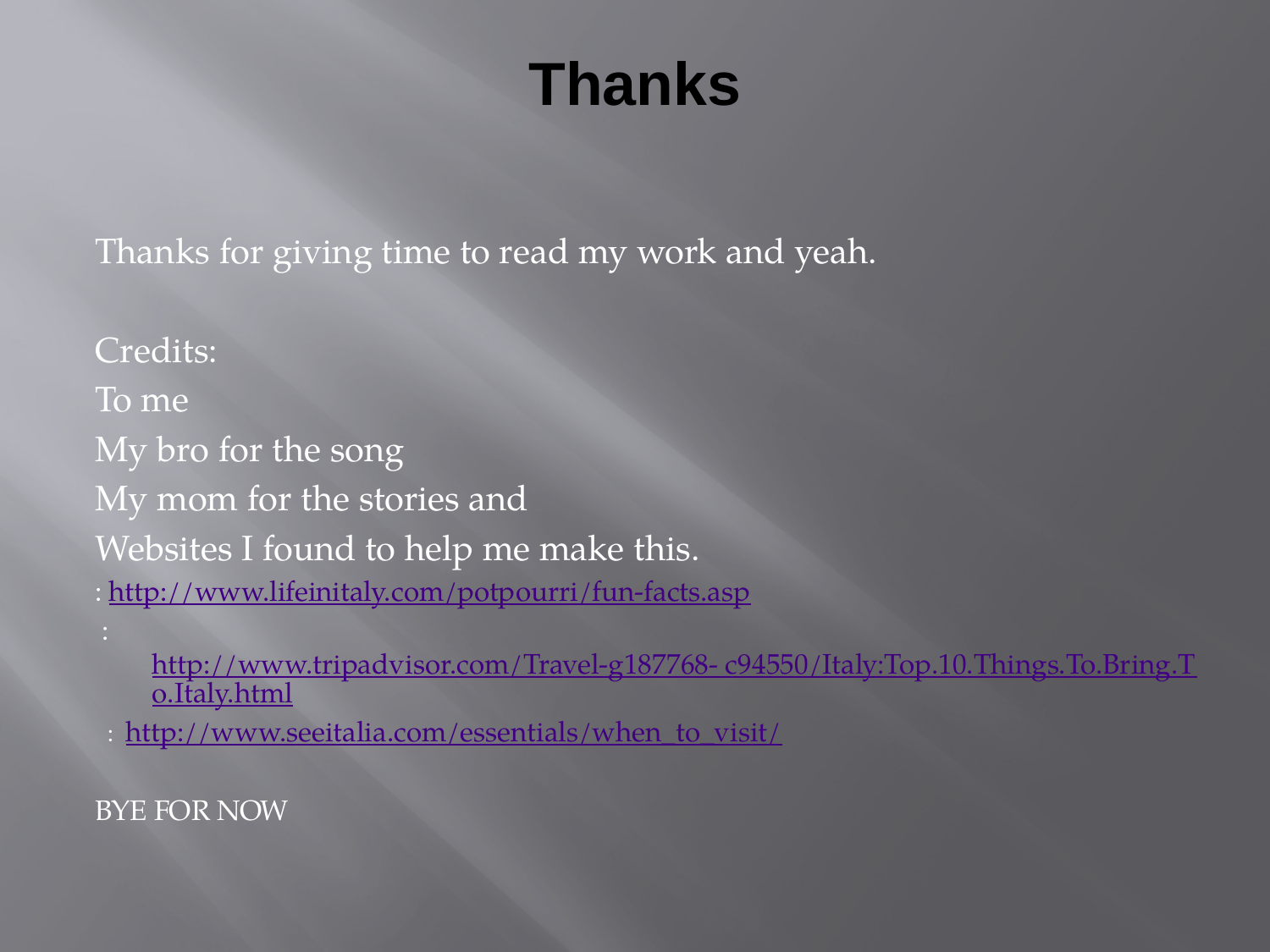

# Thanks
Thanks for giving time to read my work and yeah.

Credits:
To me
My bro for the song
My mom for the stories and
Websites I found to help me make this.
: http://www.lifeinitaly.com/potpourri/fun-facts.asp
 :  http://www.tripadvisor.com/Travel-g187768- c94550/Italy:Top.10.Things.To.Bring.To.Italy.html
  :  http://www.seeitalia.com/essentials/when_to_visit/

BYE FOR NOW